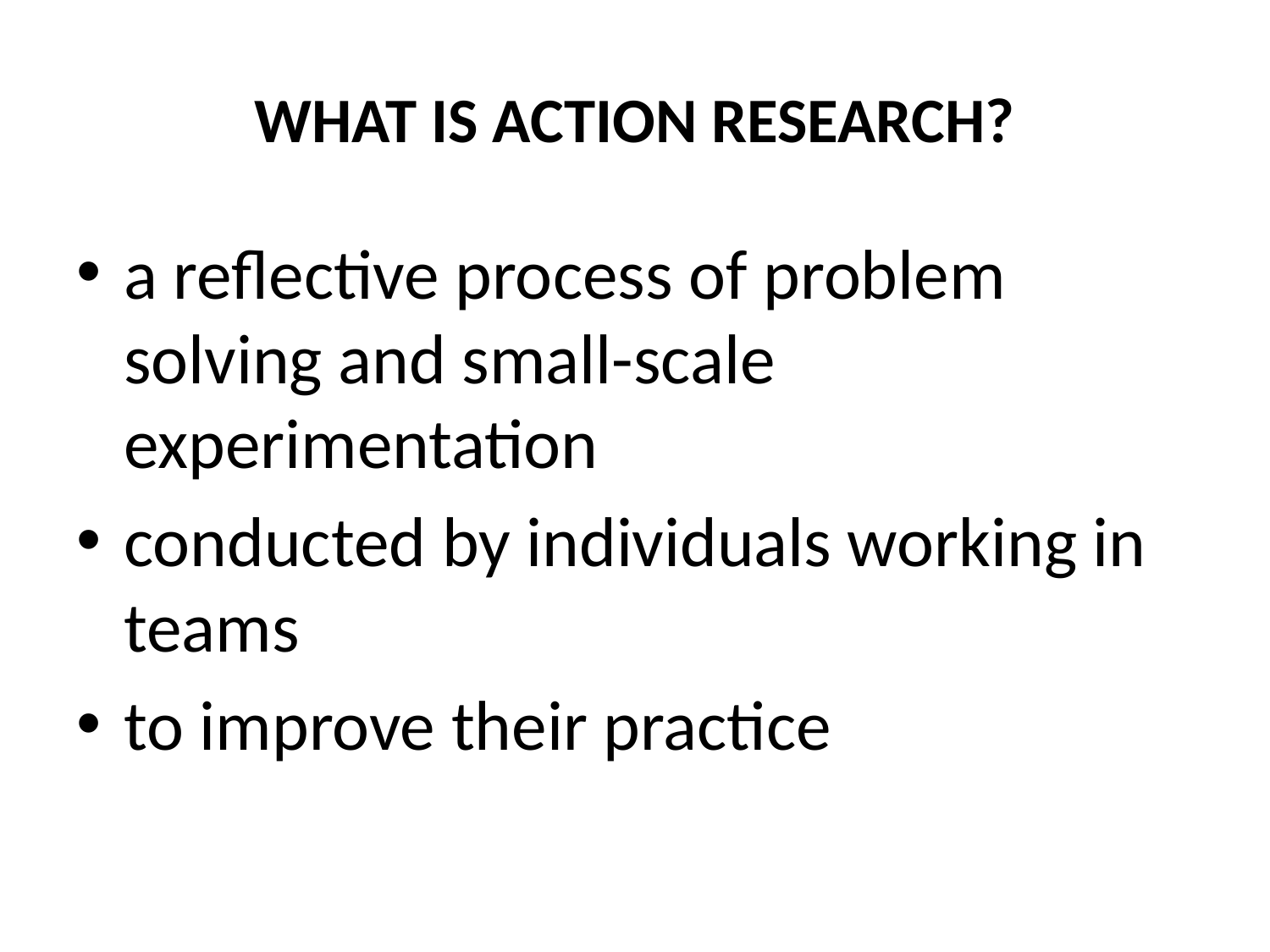

# WHAT IS ACTION RESEARCH?
a reflective process of problem solving and small-scale experimentation
conducted by individuals working in teams
to improve their practice